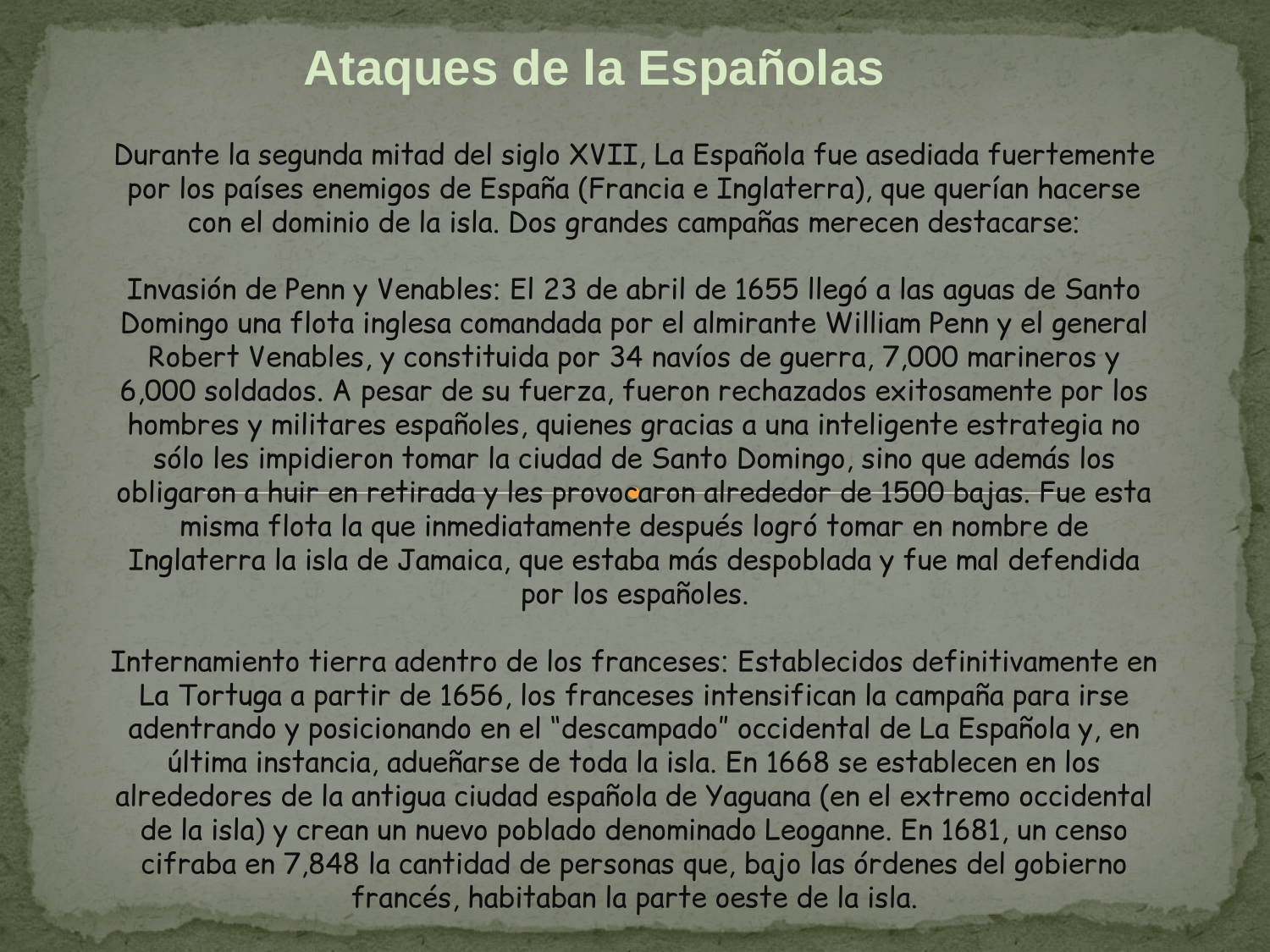

Ataques de la Españolas
Durante la segunda mitad del siglo XVII, La Española fue asediada fuertemente por los países enemigos de España (Francia e Inglaterra), que querían hacerse con el dominio de la isla. Dos grandes campañas merecen destacarse:
Invasión de Penn y Venables: El 23 de abril de 1655 llegó a las aguas de Santo Domingo una flota inglesa comandada por el almirante William Penn y el general Robert Venables, y constituida por 34 navíos de guerra, 7,000 marineros y 6,000 soldados. A pesar de su fuerza, fueron rechazados exitosamente por los hombres y militares españoles, quienes gracias a una inteligente estrategia no sólo les impidieron tomar la ciudad de Santo Domingo, sino que además los obligaron a huir en retirada y les provocaron alrededor de 1500 bajas. Fue esta misma flota la que inmediatamente después logró tomar en nombre de Inglaterra la isla de Jamaica, que estaba más despoblada y fue mal defendida por los españoles.
Internamiento tierra adentro de los franceses: Establecidos definitivamente en La Tortuga a partir de 1656, los franceses intensifican la campaña para irse adentrando y posicionando en el “descampado” occidental de La Española y, en última instancia, adueñarse de toda la isla. En 1668 se establecen en los alrededores de la antigua ciudad española de Yaguana (en el extremo occidental de la isla) y crean un nuevo poblado denominado Leoganne. En 1681, un censo cifraba en 7,848 la cantidad de personas que, bajo las órdenes del gobierno francés, habitaban la parte oeste de la isla.